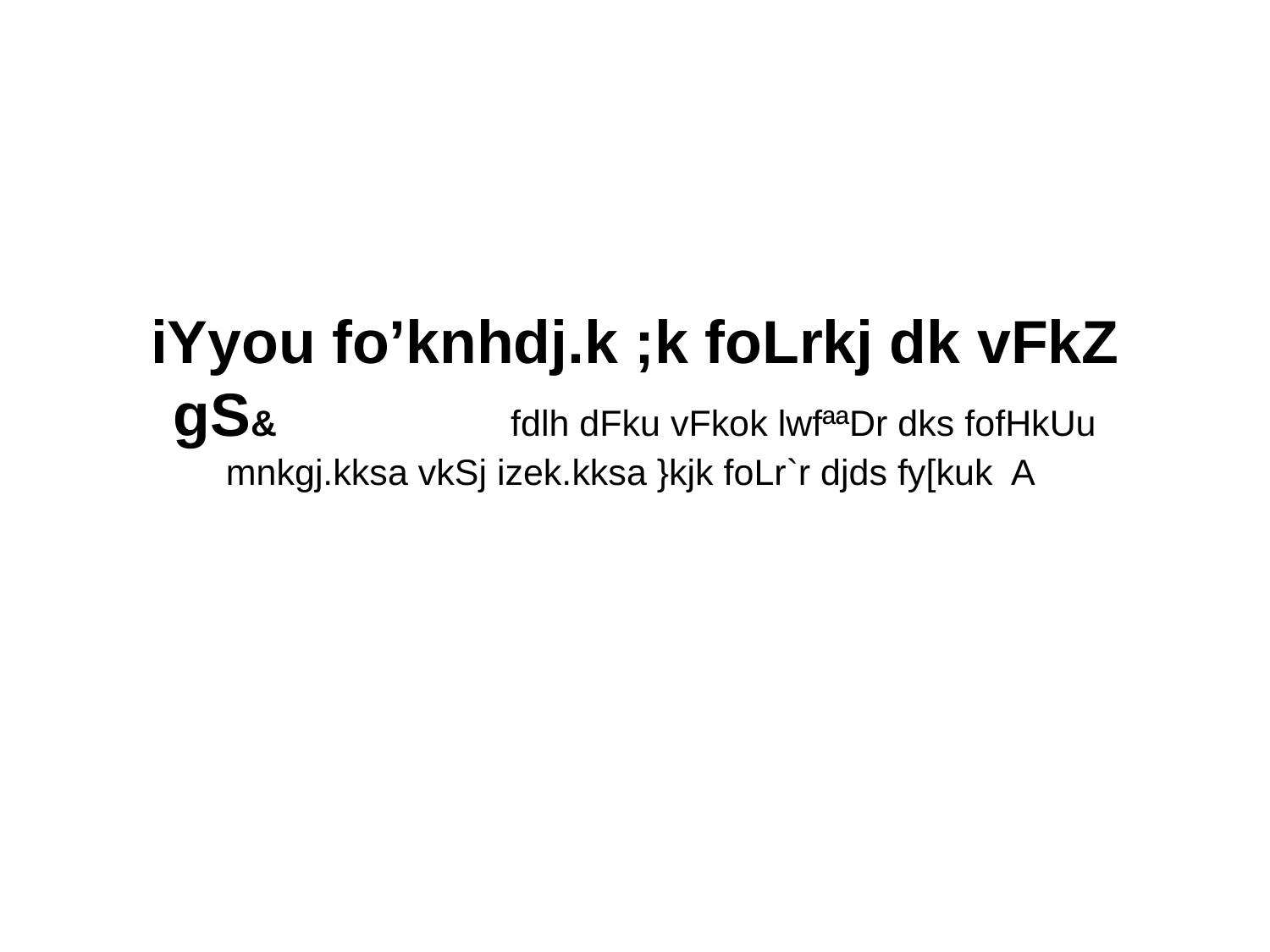

# iYyou fo’knhdj.k ;k foLrkj dk vFkZ gS&                       fdlh dFku vFkok lwfªªDr dks fofHkUu mnkgj.kksa vkSj izek.kksa }kjk foLr`r djds fy[kuk  A